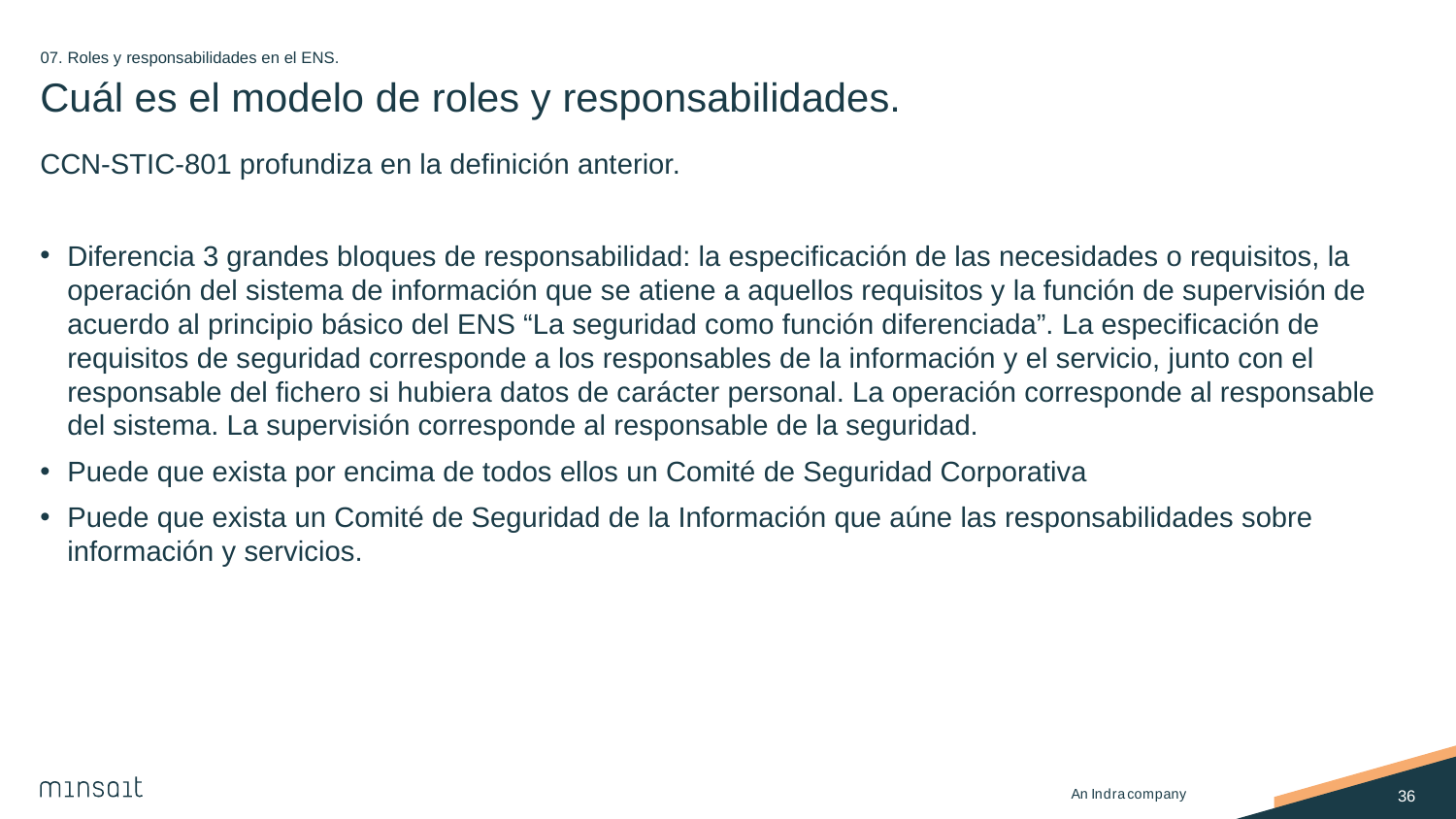

07. Roles y responsabilidades en el ENS.
# Cuál es el modelo de roles y responsabilidades.
CCN-STIC-801 profundiza en la definición anterior.

Diferencia 3 grandes bloques de responsabilidad: la especificación de las necesidades o requisitos, la operación del sistema de información que se atiene a aquellos requisitos y la función de supervisión de acuerdo al principio básico del ENS “La seguridad como función diferenciada”. La especificación de requisitos de seguridad corresponde a los responsables de la información y el servicio, junto con el responsable del fichero si hubiera datos de carácter personal. La operación corresponde al responsable del sistema. La supervisión corresponde al responsable de la seguridad.
Puede que exista por encima de todos ellos un Comité de Seguridad Corporativa
Puede que exista un Comité de Seguridad de la Información que aúne las responsabilidades sobre información y servicios.